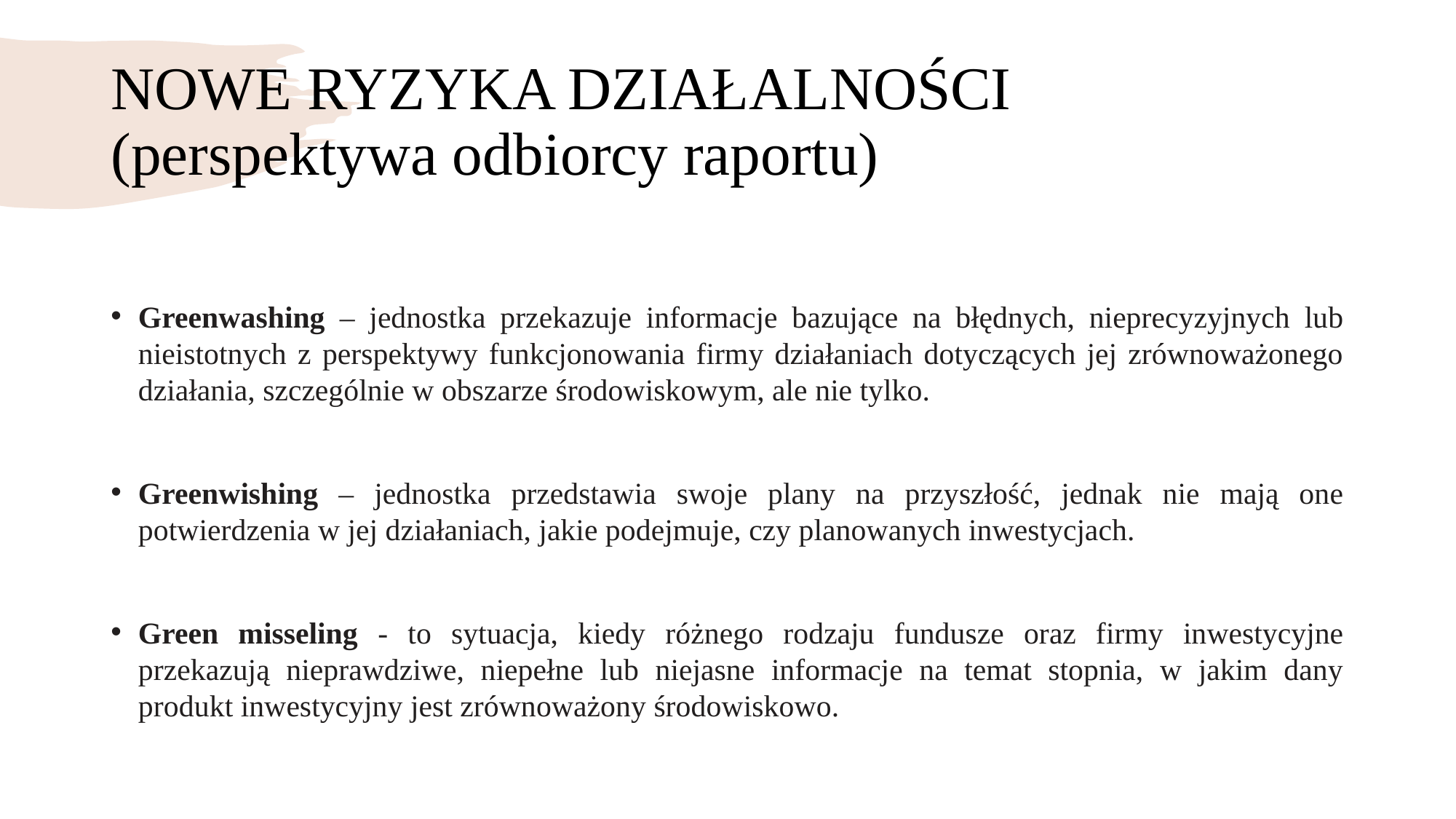

# NOWE RYZYKA DZIAŁALNOŚCI (perspektywa odbiorcy raportu)

Greenwashing – jednostka przekazuje informacje bazujące na błędnych, nieprecyzyjnych lub nieistotnych z perspektywy funkcjonowania firmy działaniach dotyczących jej zrównoważonego działania, szczególnie w obszarze środowiskowym, ale nie tylko.

Greenwishing – jednostka przedstawia swoje plany na przyszłość, jednak nie mają one potwierdzenia w jej działaniach, jakie podejmuje, czy planowanych inwestycjach.

Green misseling - to sytuacja, kiedy różnego rodzaju fundusze oraz firmy inwestycyjne przekazują nieprawdziwe, niepełne lub niejasne informacje na temat stopnia, w jakim dany produkt inwestycyjny jest zrównoważony środowiskowo.